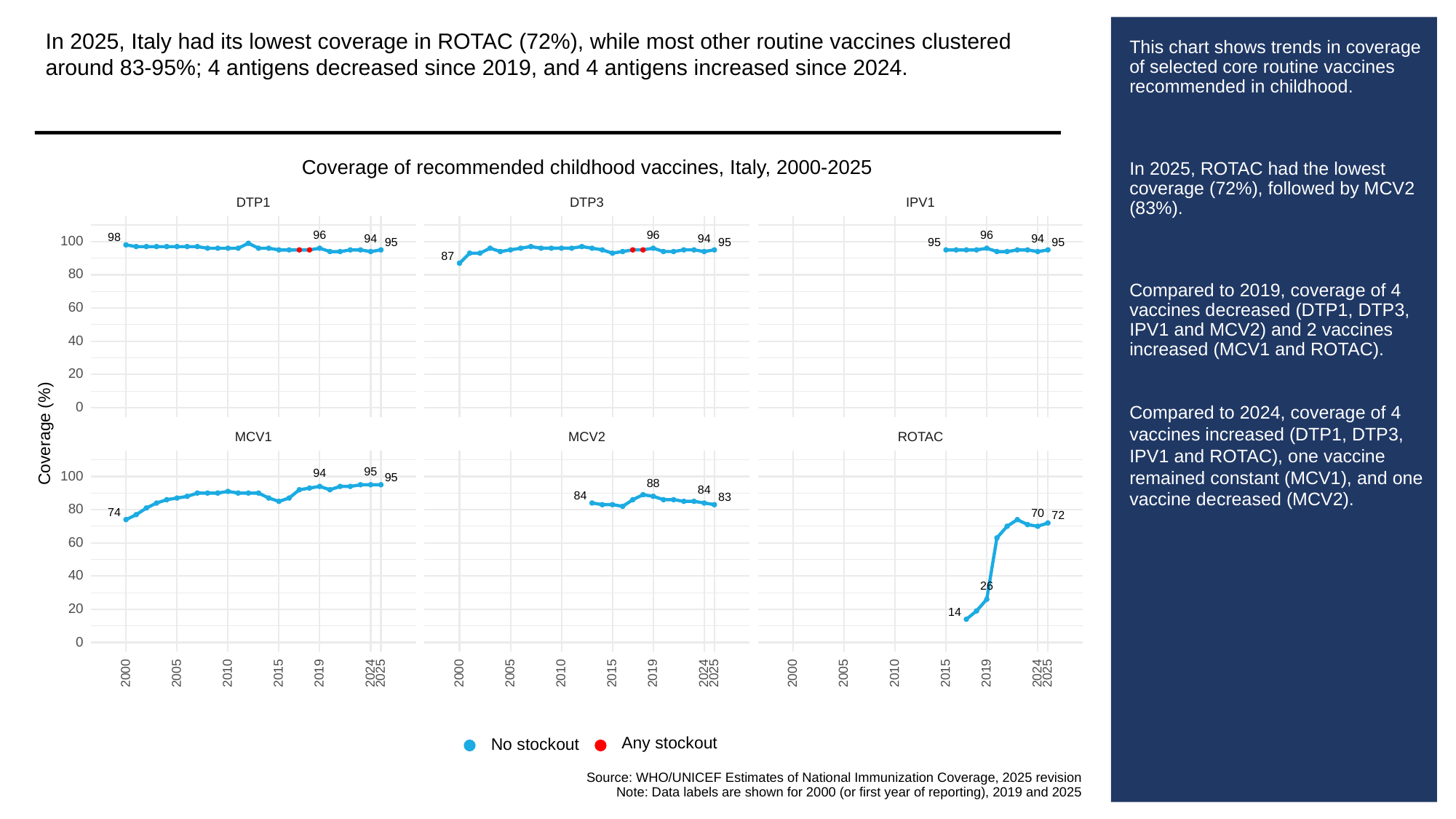

In 2025, Italy had its lowest coverage in ROTAC (72%), while most other routine vaccines clustered around 83-95%; 4 antigens decreased since 2019, and 4 antigens increased since 2024.
# This chart shows trends in coverage of selected core routine vaccines recommended in childhood.

In 2025, ROTAC had the lowest coverage (72%), followed by MCV2 (83%).

Compared to 2019, coverage of 4 vaccines decreased (DTP1, DTP3, IPV1 and MCV2) and 2 vaccines increased (MCV1 and ROTAC).

Compared to 2024, coverage of 4 vaccines increased (DTP1, DTP3, IPV1 and ROTAC), one vaccine remained constant (MCV1), and one vaccine decreased (MCV2).

Coverage of recommended childhood vaccines, Italy, 2000-2025
DTP3
DTP1
IPV1

96
96
96
98
94
94
94
100
95
95
95
95

87

80

60

40

20

0

Coverage (%)
ROTAC
MCV1
MCV2

95
94
100
95

88

84

84

83

80

74
70

72

60

40

26

20
14

0

2000
2005
2010
2015
2019
2024
2025
2000
2005
2010
2015
2019
2024
2025
2000
2005
2010
2015
2019
2024
2025
Any stockout
No stockout

Source: WHO/UNICEF Estimates of National Immunization Coverage, 2025 revision
Note: Data labels are shown for 2000 (or first year of reporting), 2019 and 2025